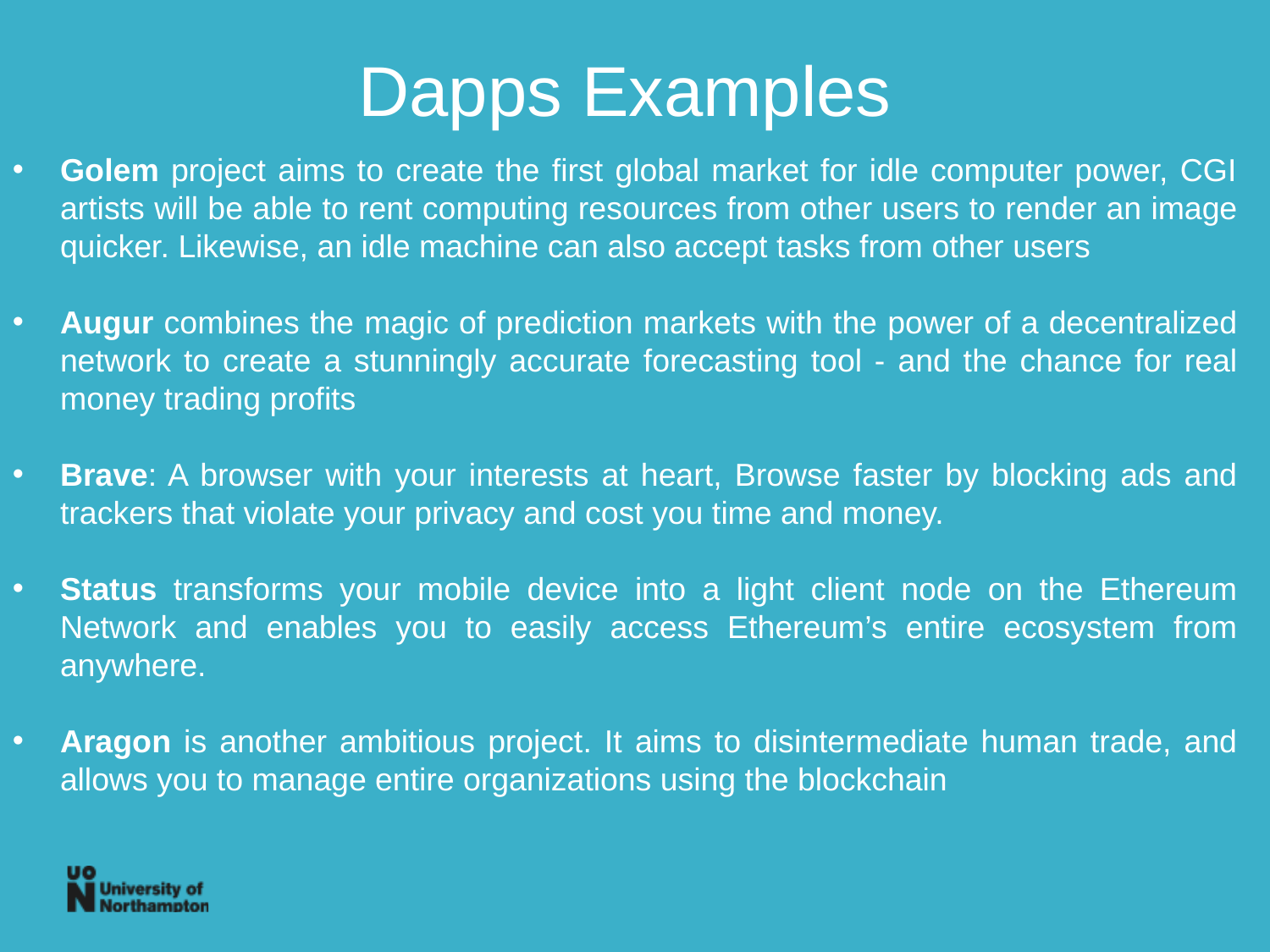

# Dapps Examples
Golem project aims to create the first global market for idle computer power, CGI artists will be able to rent computing resources from other users to render an image quicker. Likewise, an idle machine can also accept tasks from other users

Augur combines the magic of prediction markets with the power of a decentralized network to create a stunningly accurate forecasting tool - and the chance for real money trading profits

Brave: A browser with your interests at heart, Browse faster by blocking ads and trackers that violate your privacy and cost you time and money.

Status transforms your mobile device into a light client node on the Ethereum Network and enables you to easily access Ethereum’s entire ecosystem from anywhere.

Aragon is another ambitious project. It aims to disintermediate human trade, and allows you to manage entire organizations using the blockchain